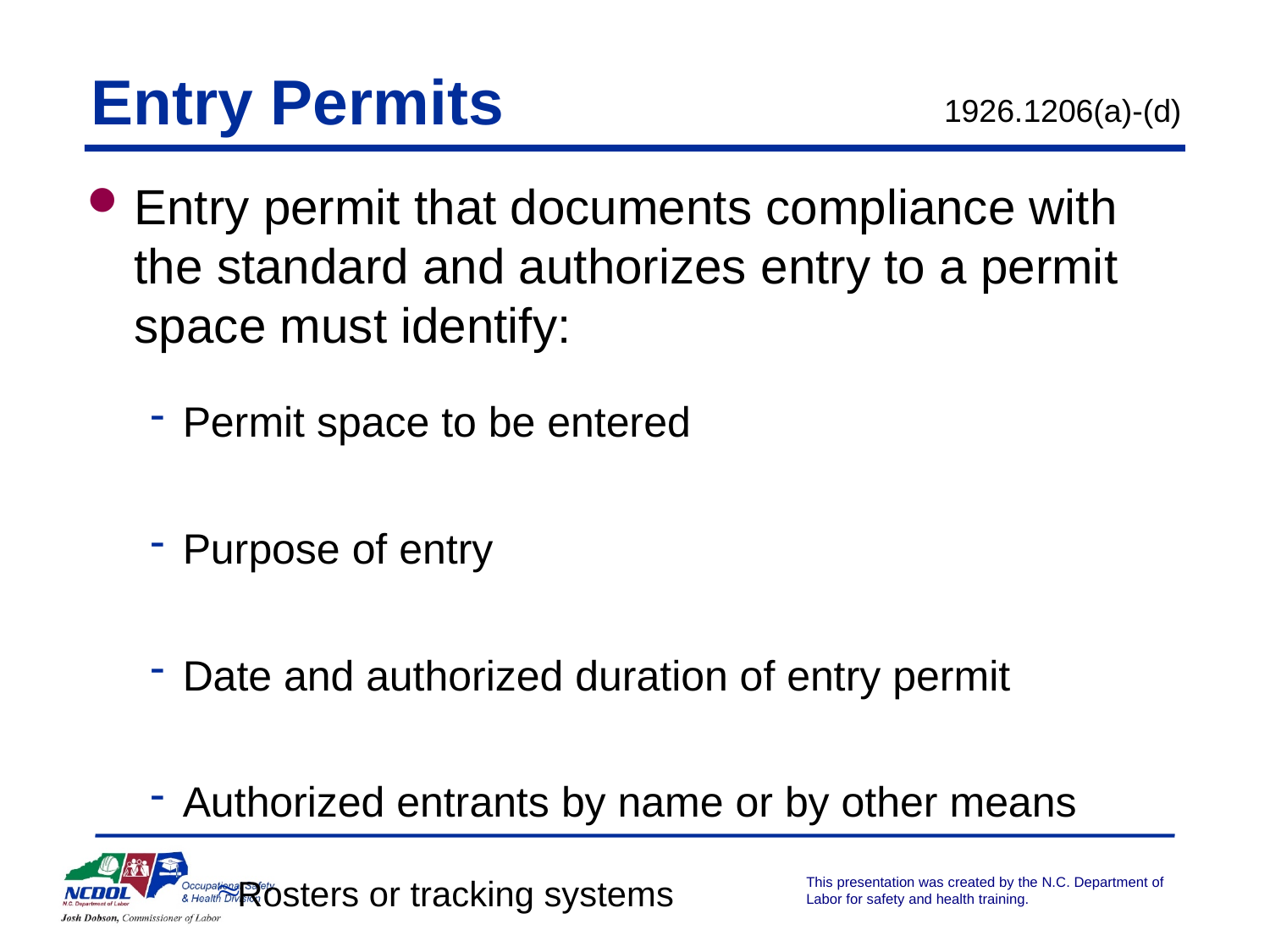

# Entry Permits
1926.1206(a)-(d)
Entry permit that documents compliance with the standard and authorizes entry to a permit space must identify:

Permit space to be entered

Purpose of entry

Date and authorized duration of entry permit

Authorized entrants by name or by other means

Rosters or tracking systems